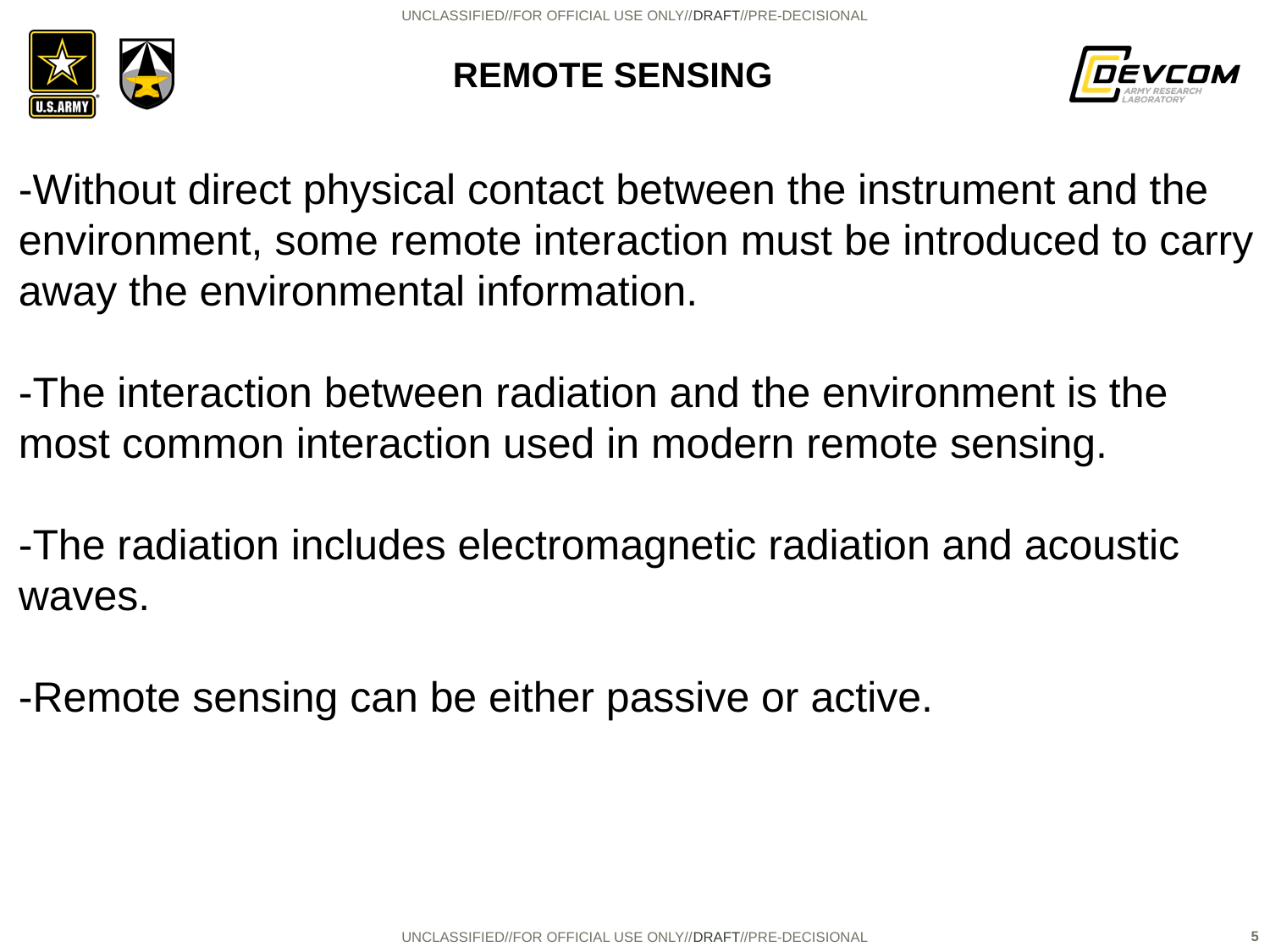

# Remote Sensing
-Without direct physical contact between the instrument and the
environment, some remote interaction must be introduced to carry
away the environmental information.

-The interaction between radiation and the environment is the
most common interaction used in modern remote sensing.

-The radiation includes electromagnetic radiation and acoustic
waves.

-Remote sensing can be either passive or active.